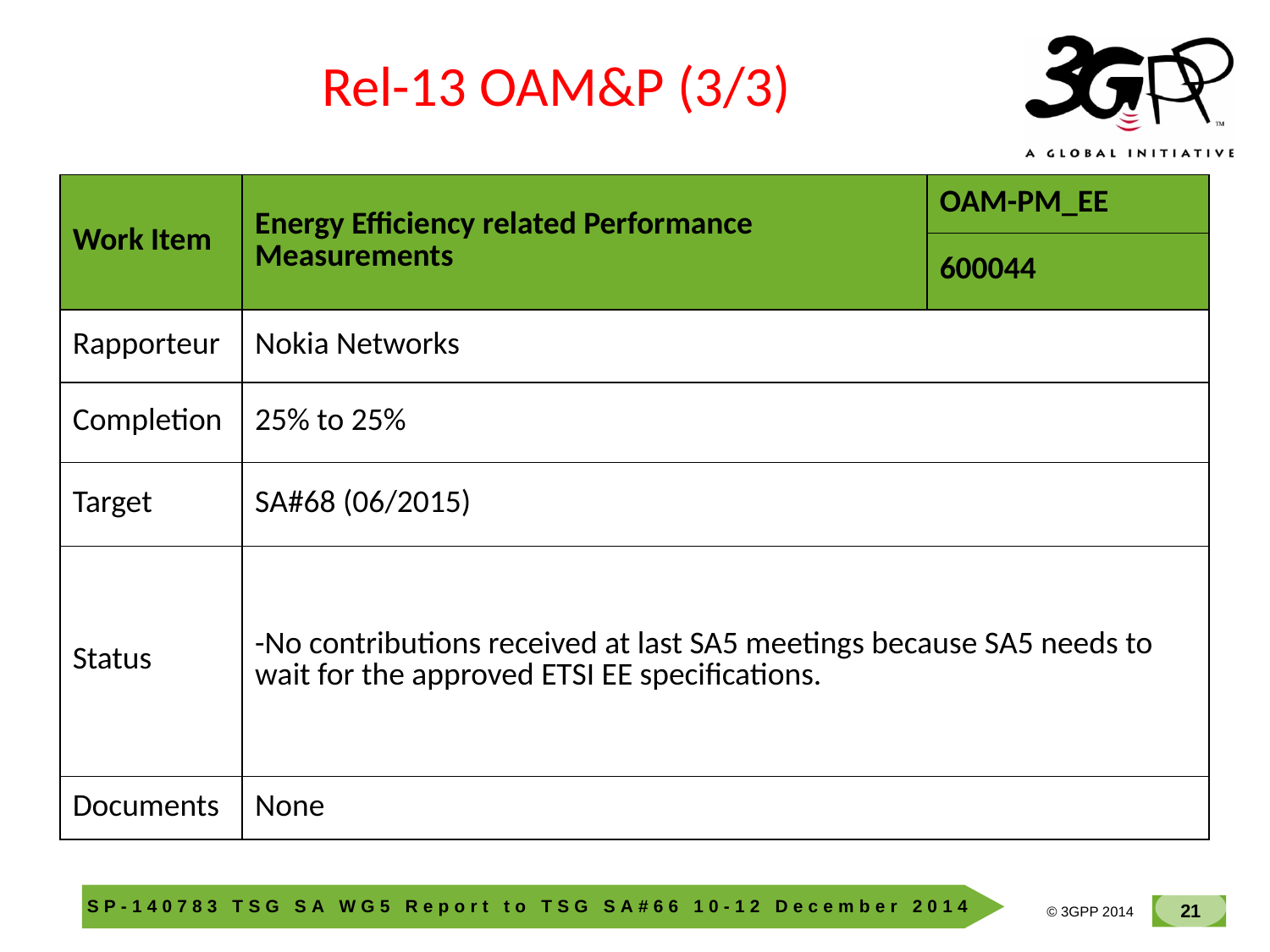

Rel-13 OAM&P (3/3)
| Work Item | Energy Efficiency related Performance Measurements | OAM-PM\_EE |
| --- | --- | --- |
|  |  | 600044 |
| Rapporteur | Nokia Networks |  |
| Completion | 25% to 25% |  |
| Target | SA#68 (06/2015) |  |
| Status | -No contributions received at last SA5 meetings because SA5 needs to wait for the approved ETSI EE specifications. |  |
| Documents | None |  |